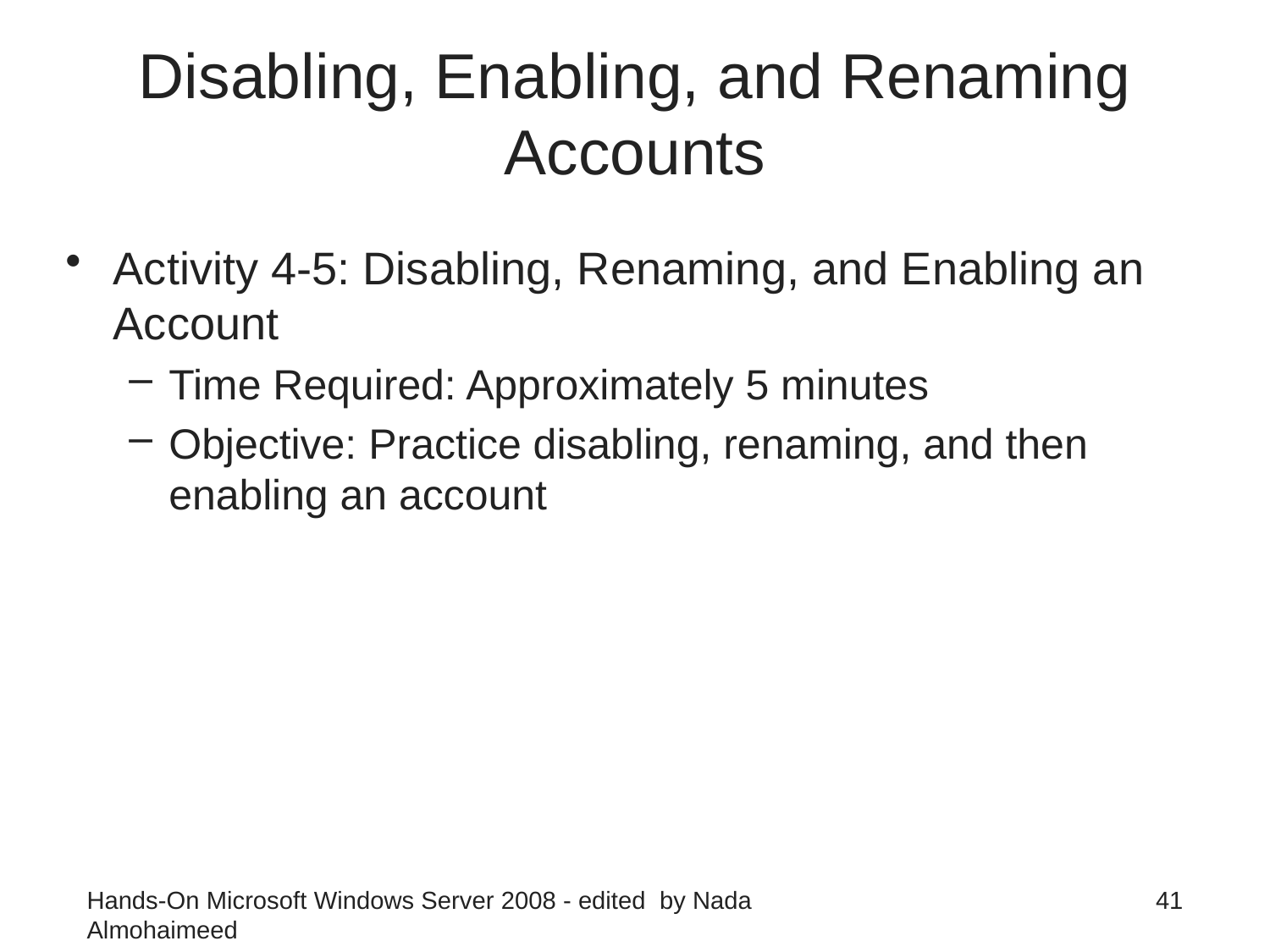

# Disabling, Enabling, and Renaming Accounts
Activity 4-5: Disabling, Renaming, and Enabling an Account
Time Required: Approximately 5 minutes
Objective: Practice disabling, renaming, and then enabling an account
Hands-On Microsoft Windows Server 2008 - edited  by Nada Almohaimeed
41